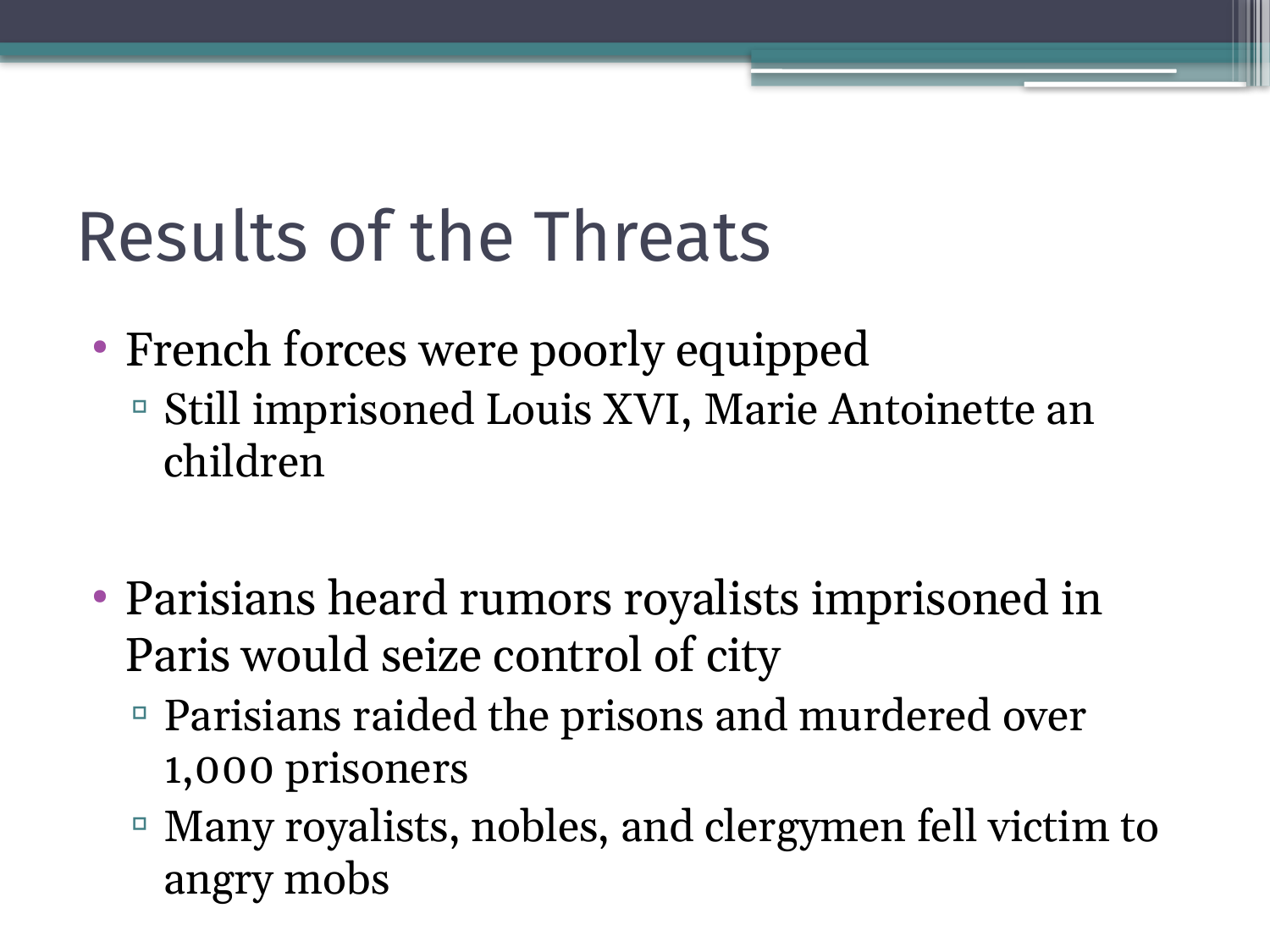

# Results of the Threats
French forces were poorly equipped
Still imprisoned Louis XVI, Marie Antoinette an children

Parisians heard rumors royalists imprisoned in Paris would seize control of city
Parisians raided the prisons and murdered over 1,000 prisoners
Many royalists, nobles, and clergymen fell victim to angry mobs